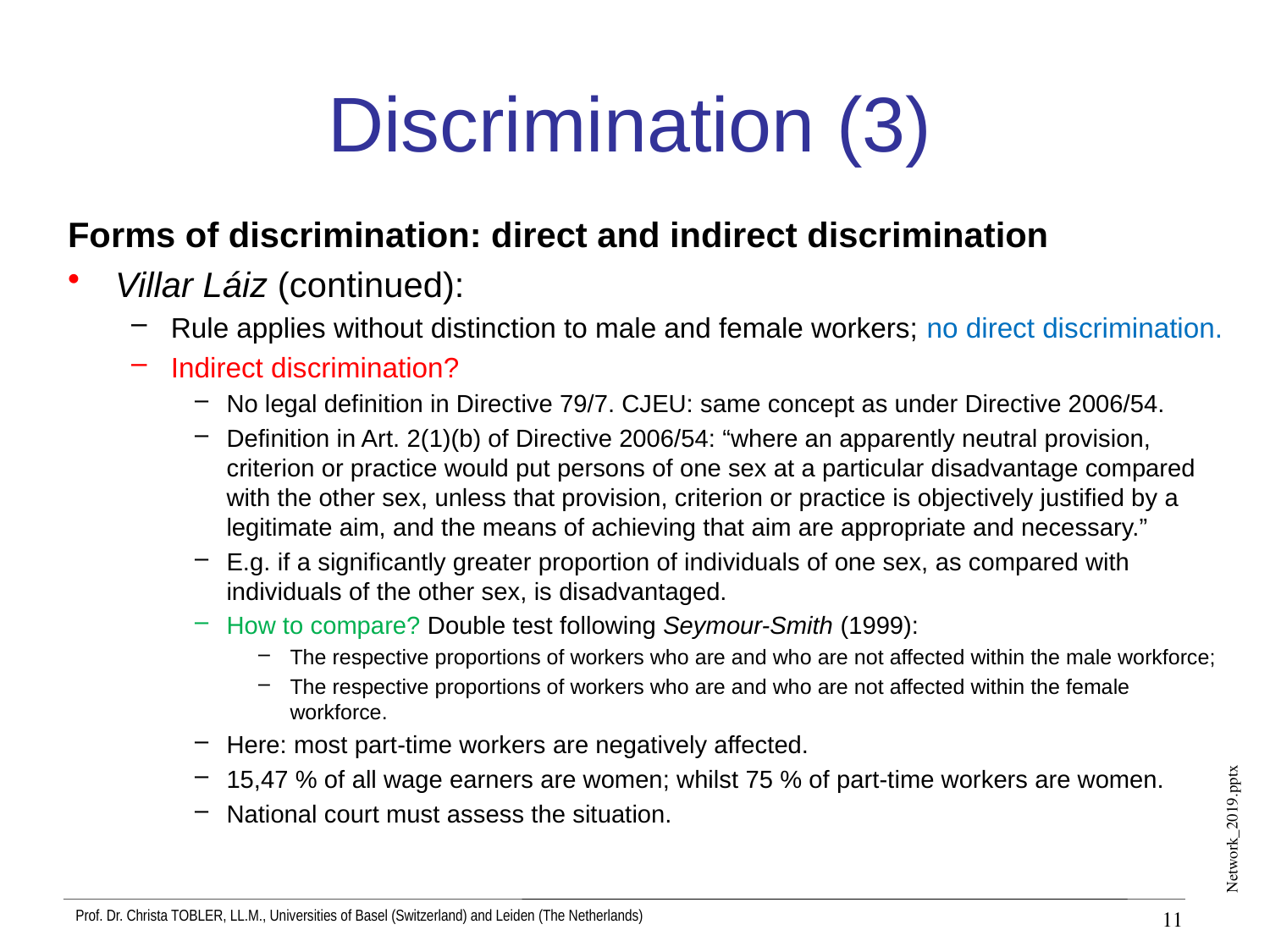

# Discrimination (3)
Forms of discrimination: direct and indirect discrimination
Villar Láiz (continued):
Rule applies without distinction to male and female workers; no direct discrimination.
Indirect discrimination?
No legal definition in Directive 79/7. CJEU: same concept as under Directive 2006/54.
Definition in Art. 2(1)(b) of Directive 2006/54: “where an apparently neutral provision, criterion or practice would put persons of one sex at a particular disadvantage compared with the other sex, unless that provision, criterion or practice is objectively justified by a legitimate aim, and the means of achieving that aim are appropriate and necessary.”
E.g. if a significantly greater proportion of individuals of one sex, as compared with individuals of the other sex, is disadvantaged.
How to compare? Double test following Seymour-Smith (1999):
The respective proportions of workers who are and who are not affected within the male workforce;
The respective proportions of workers who are and who are not affected within the female workforce.
Here: most part-time workers are negatively affected.
15,47 % of all wage earners are women; whilst 75 % of part-time workers are women.
National court must assess the situation.

11